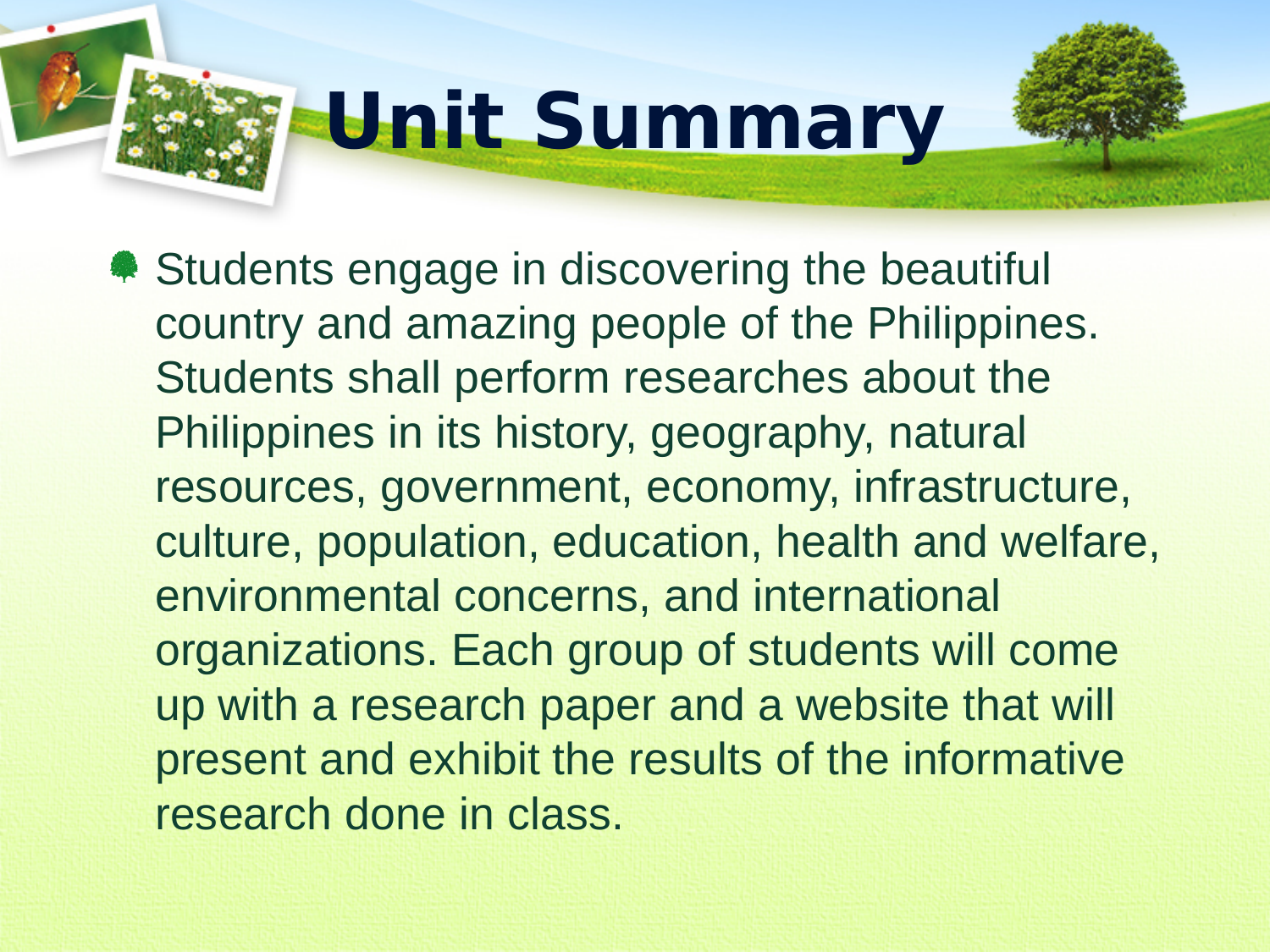

# Unit Summary
Students engage in discovering the beautiful country and amazing people of the Philippines. Students shall perform researches about the Philippines in its history, geography, natural resources, government, economy, infrastructure, culture, population, education, health and welfare, environmental concerns, and international organizations. Each group of students will come up with a research paper and a website that will present and exhibit the results of the informative research done in class.